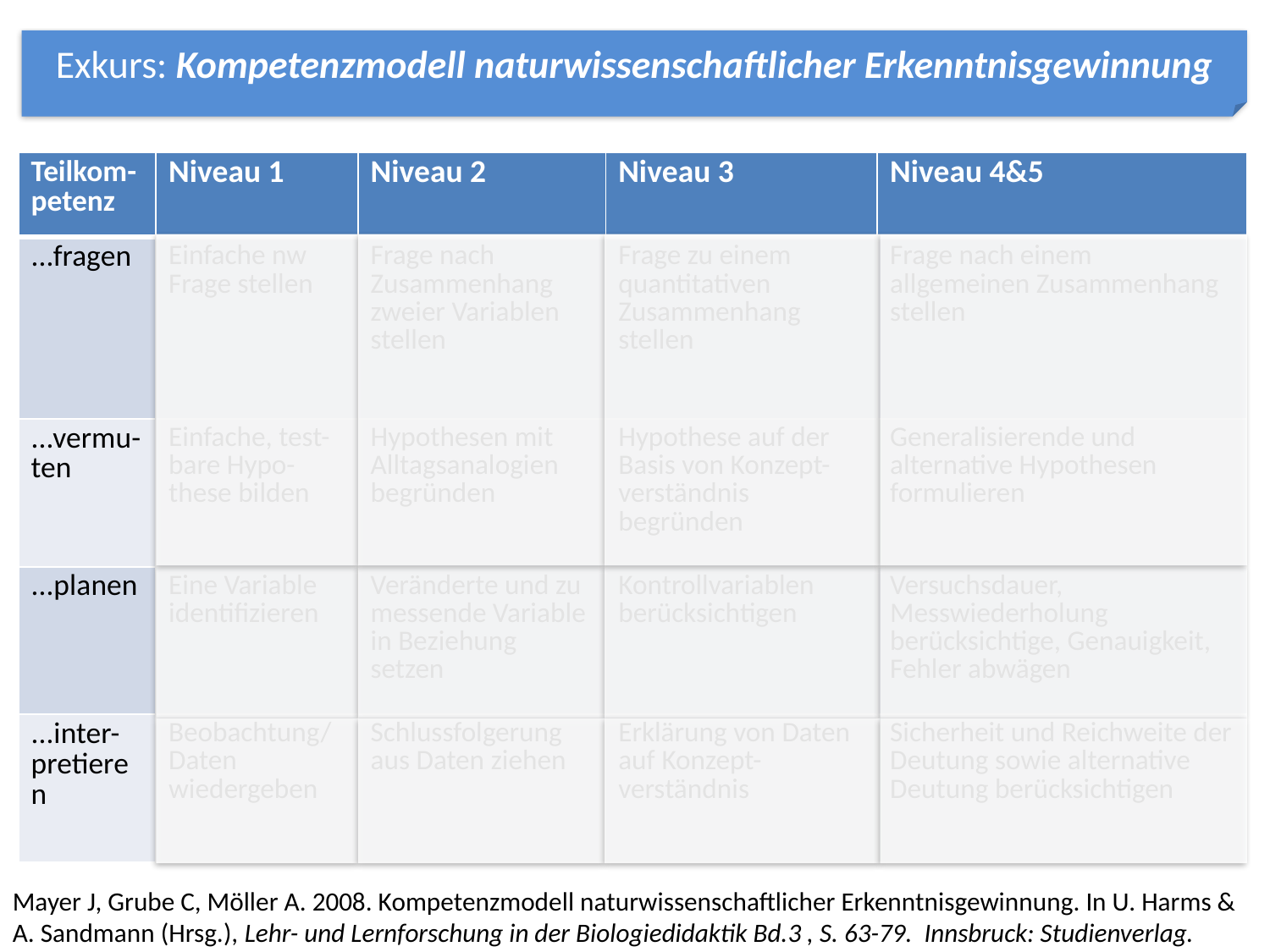

Exkurs: Kompetenzmodell naturwissenschaftlicher Erkenntnisgewinnung
| Teilkom-petenz | Niveau 1 | Niveau 2 | Niveau 3 | Niveau 4&5 |
| --- | --- | --- | --- | --- |
| ...fragen | Einfache nw Frage stellen | Frage nach Zusammenhang zweier Variablen stellen | Frage zu einem quantitativen Zusammenhang stellen | Frage nach einem allgemeinen Zusammenhang stellen |
| ...vermu-ten | Einfache, test-bare Hypo-these bilden | Hypothesen mit Alltagsanalogien begründen | Hypothese auf der Basis von Konzept- verständnis begründen | Generalisierende und alternative Hypothesen formulieren |
| ...planen | Eine Variable identifizieren | Veränderte und zu messende Variable in Beziehung setzen | Kontrollvariablen berücksichtigen | Versuchsdauer, Messwiederholung berücksichtige, Genauigkeit, Fehler abwägen |
| ...inter-pretieren | Beobachtung/Daten wiedergeben | Schlussfolgerung aus Daten ziehen | Erklärung von Daten auf Konzept- verständnis | Sicherheit und Reichweite der Deutung sowie alternative Deutung berücksichtigen |

Mayer J, Grube C, Möller A. 2008. Kompetenzmodell naturwissenschaftlicher Erkenntnisgewinnung. In U. Harms & A. Sandmann (Hrsg.), Lehr- und Lernforschung in der Biologiedidaktik Bd.3 , S. 63-79.  Innsbruck: Studienverlag.